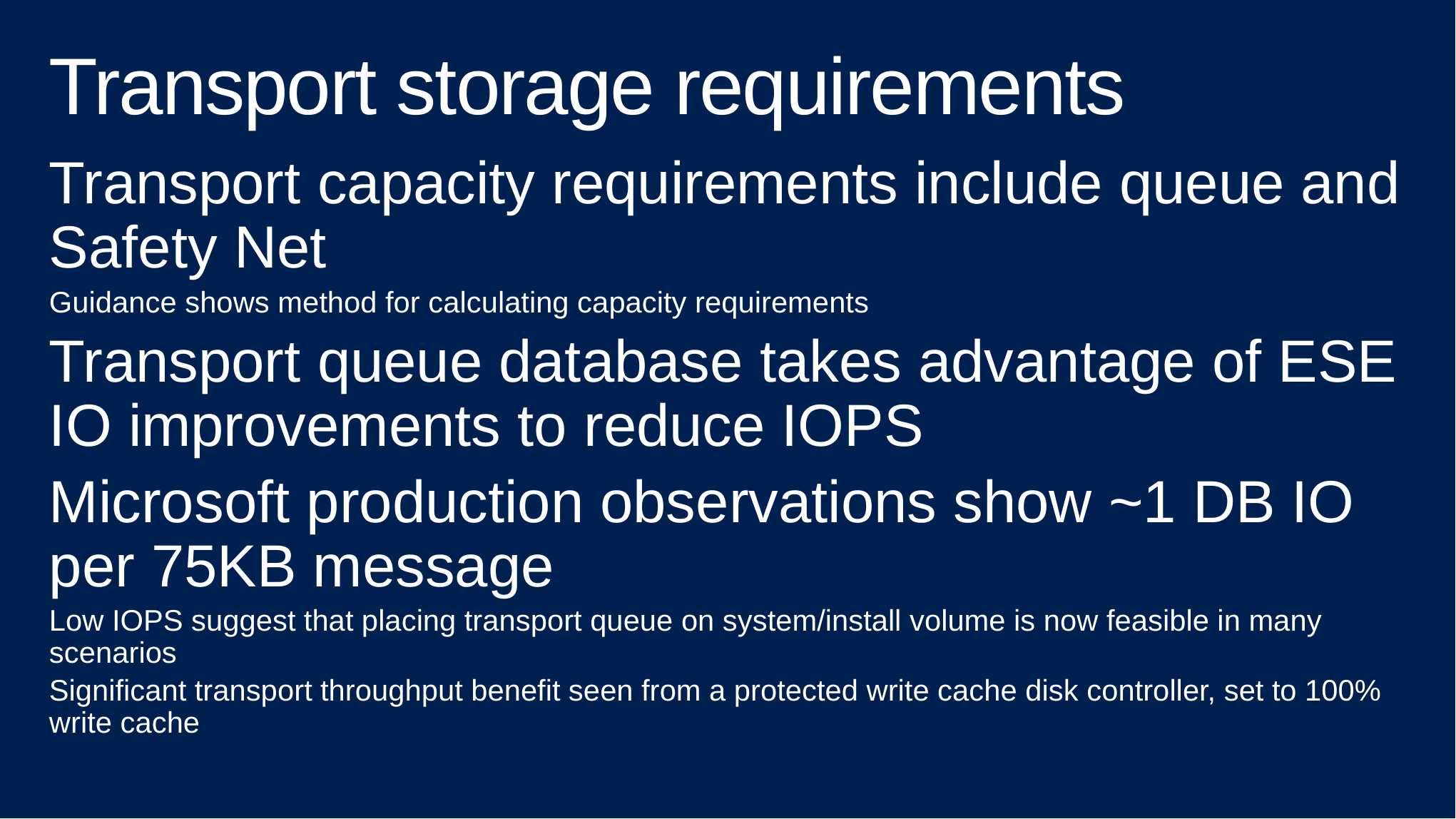

# Transport storage requirements
Transport capacity requirements include queue and Safety Net
Guidance shows method for calculating capacity requirements
Transport queue database takes advantage of ESE IO improvements to reduce IOPS
Microsoft production observations show ~1 DB IO per 75KB message
Low IOPS suggest that placing transport queue on system/install volume is now feasible in many scenarios
Significant transport throughput benefit seen from a protected write cache disk controller, set to 100% write cache